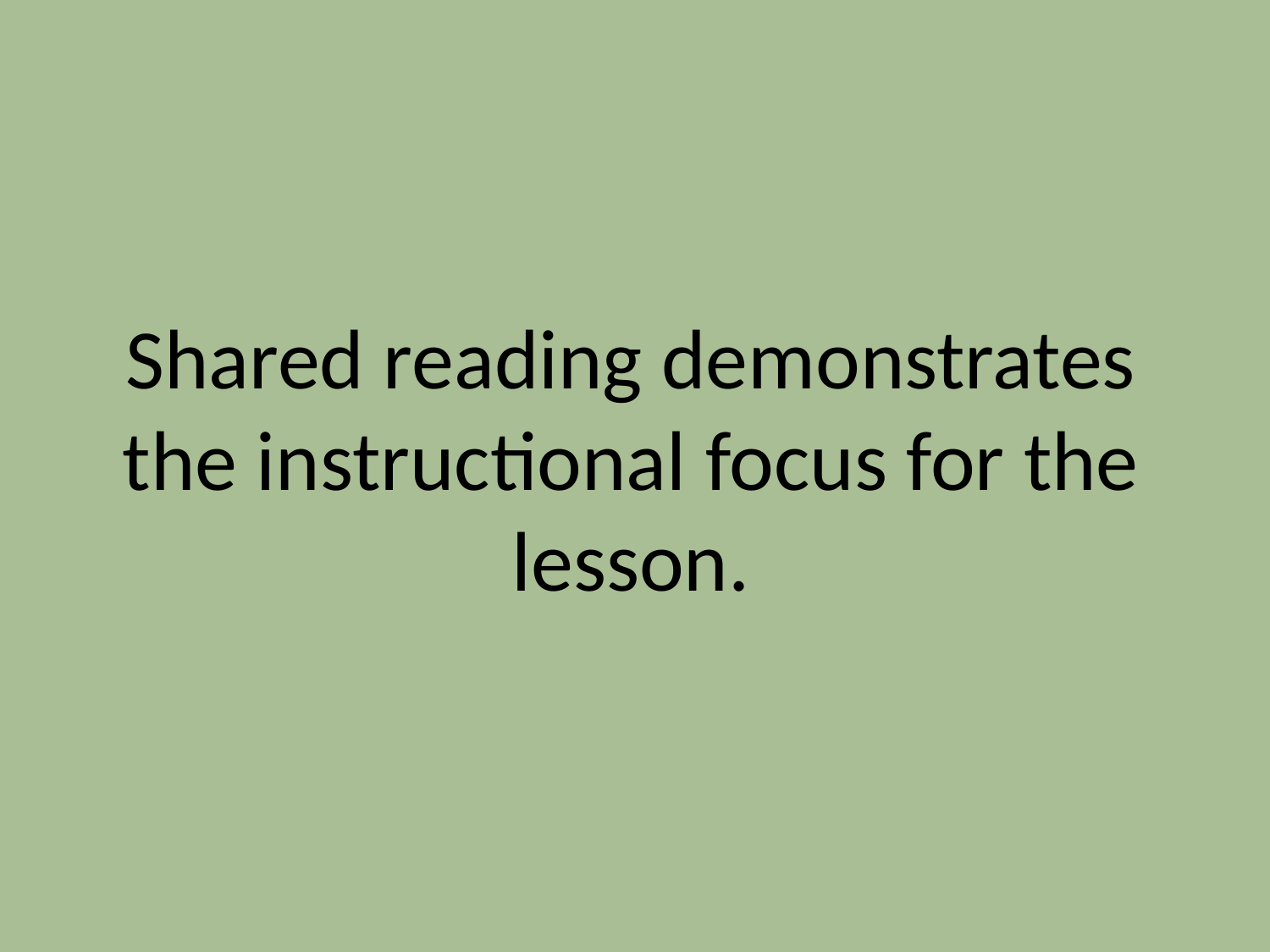

# Shared reading demonstrates the instructional focus for the lesson.